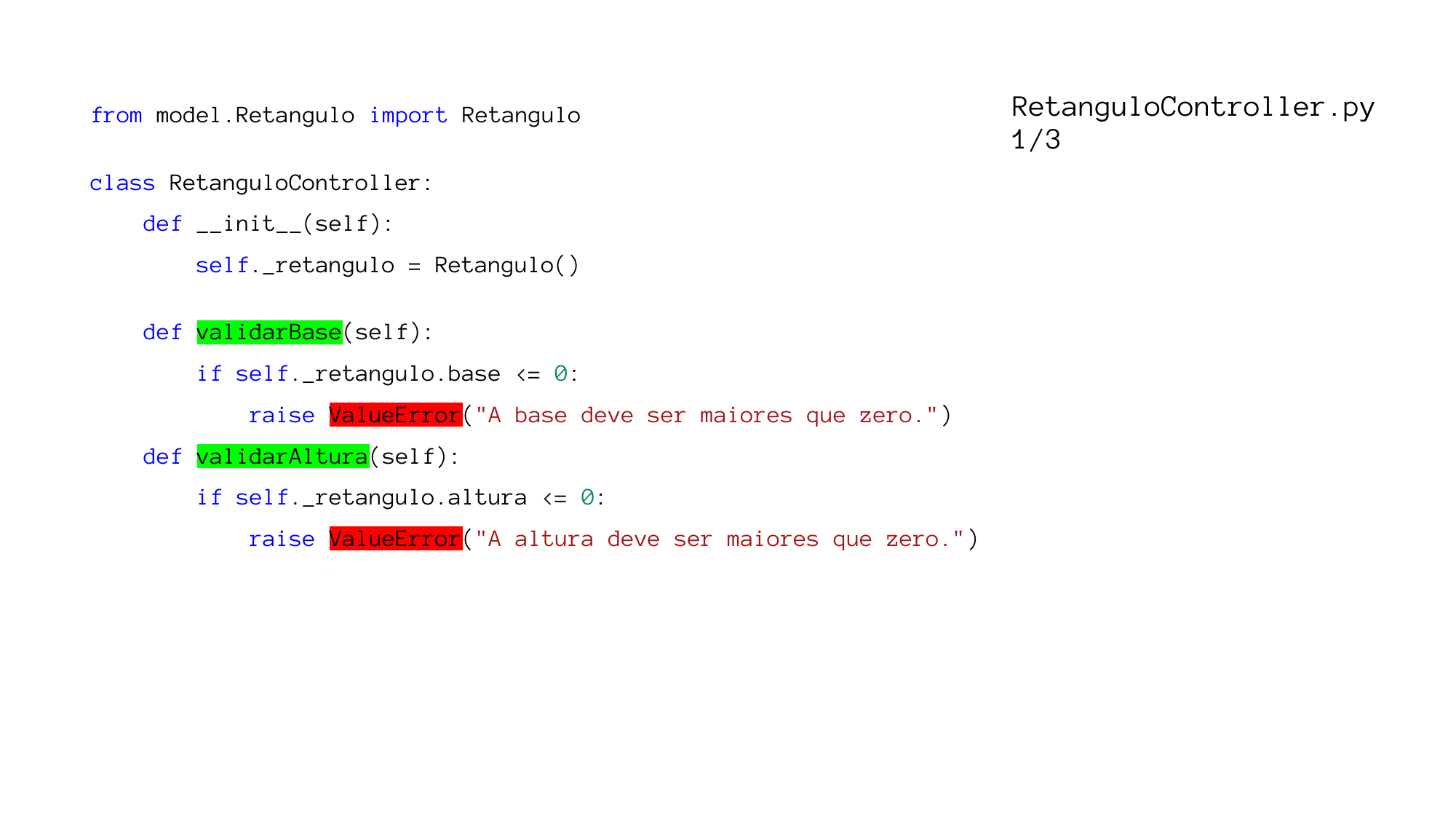

# RetanguloController.py 1/3
from model.Retangulo import Retangulo
class RetanguloController:
    def __init__(self):
        self._retangulo = Retangulo()
    def validarBase(self):
        if self._retangulo.base <= 0:
            raise ValueError("A base deve ser maiores que zero.")
    def validarAltura(self):
        if self._retangulo.altura <= 0:
            raise ValueError("A altura deve ser maiores que zero.")